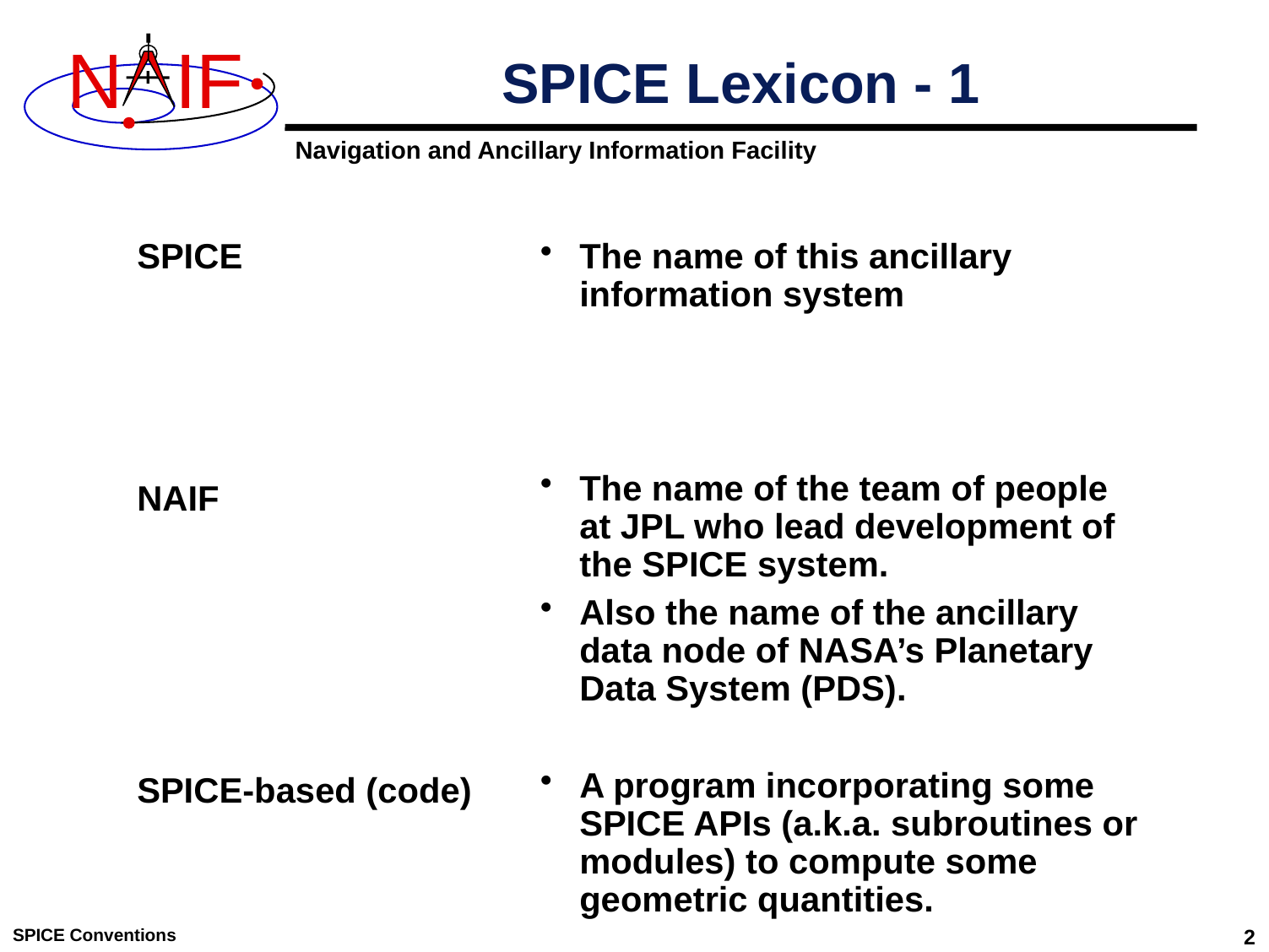

# SPICE Lexicon - 1
SPICE

NAIF

SPICE-based (code)

The name of this ancillary information system

The name of the team of people at JPL who lead development of the SPICE system.
Also the name of the ancillary data node of NASA’s Planetary Data System (PDS).

A program incorporating some SPICE APIs (a.k.a. subroutines or modules) to compute some geometric quantities.

SPICE Conventions
2